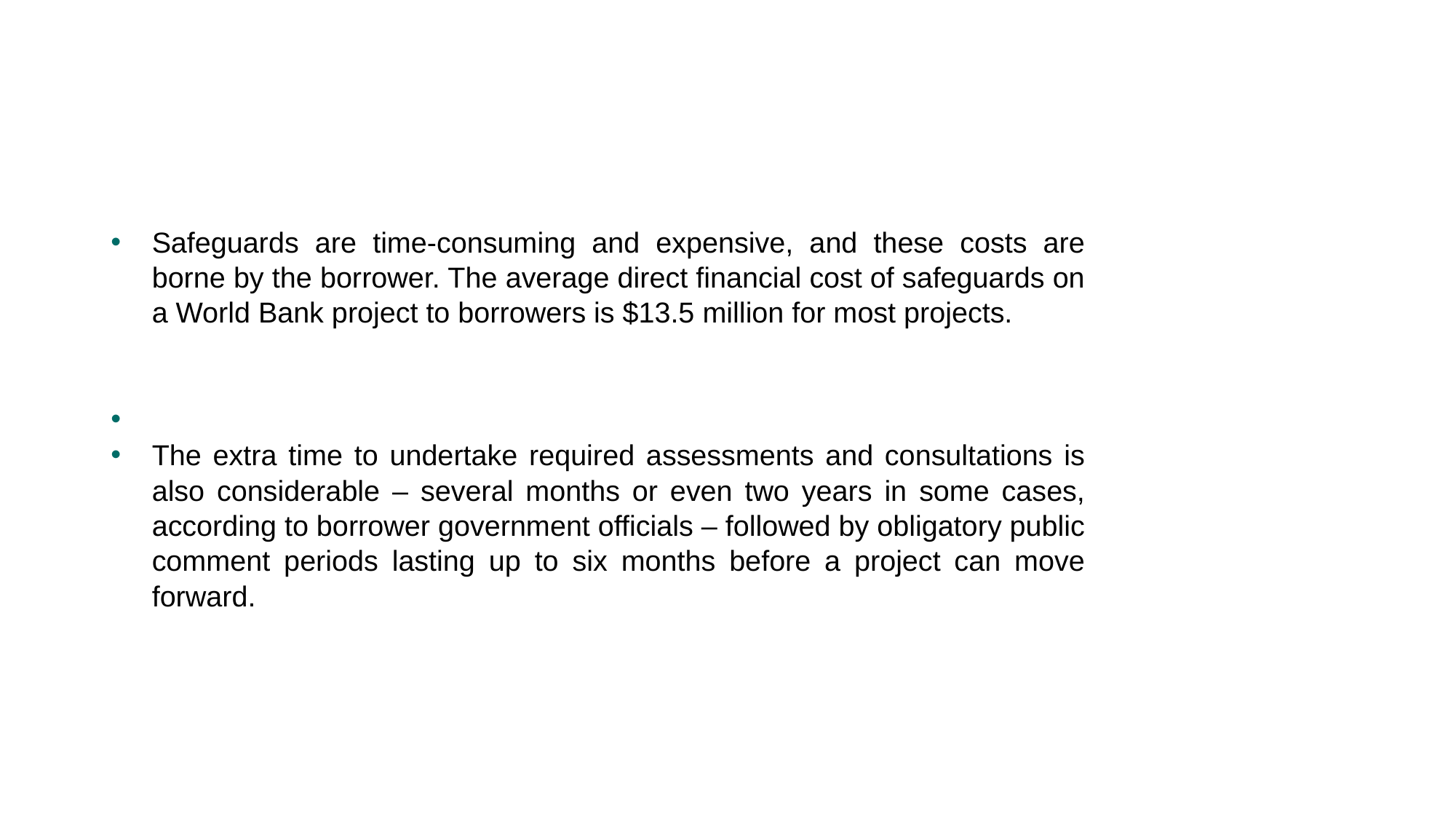

#
Safeguards are time-consuming and expensive, and these costs are borne by the borrower. The average direct financial cost of safeguards on a World Bank project to borrowers is $13.5 million for most projects.

The extra time to undertake required assessments and consultations is also considerable – several months or even two years in some cases, according to borrower government officials – followed by obligatory public comment periods lasting up to six months before a project can move forward.